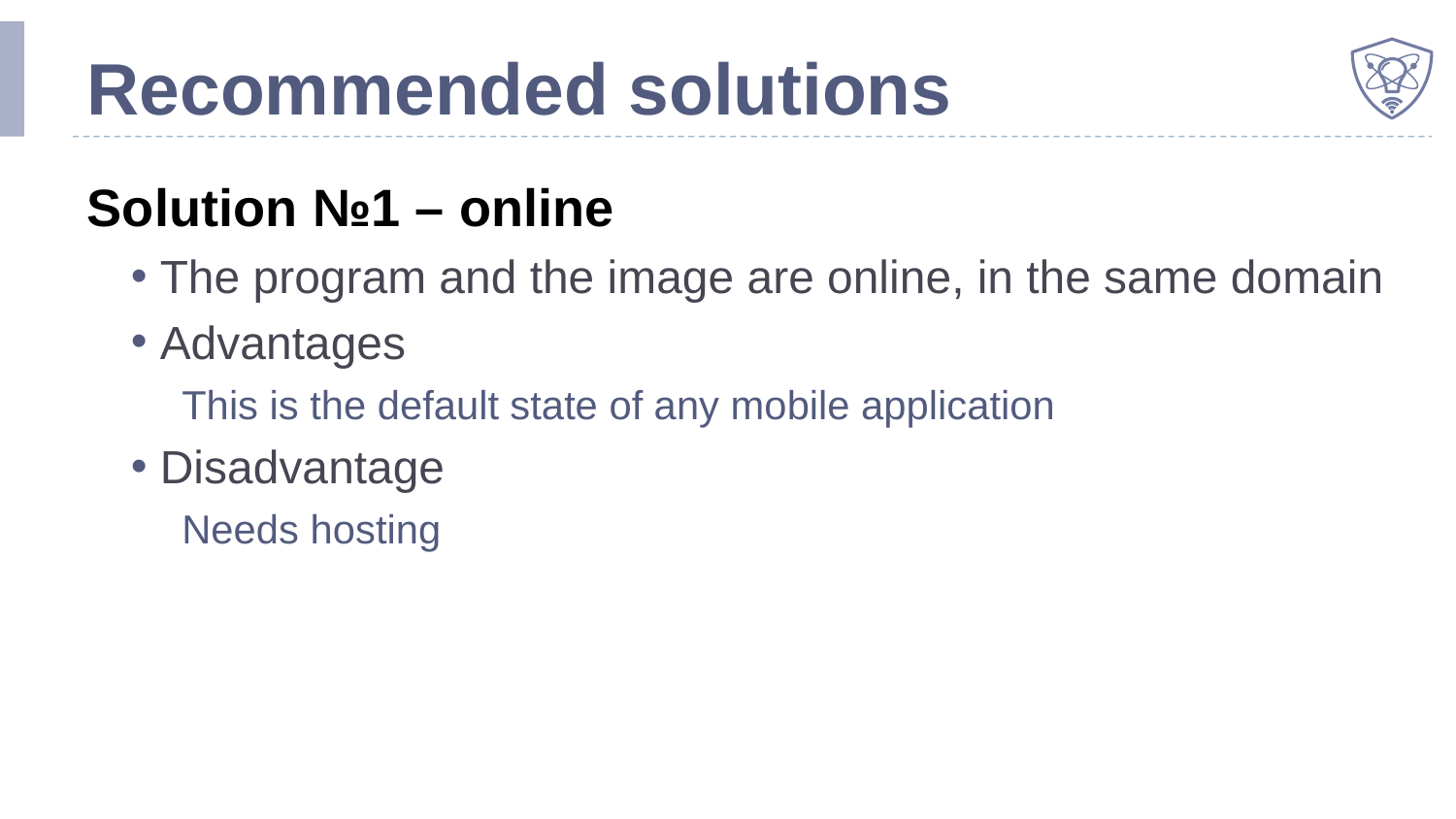

# Recommended solutions
Solution №1 – online
The program and the image are online, in the same domain
Advantages
This is the default state of any mobile application
Disadvantage
Needs hosting